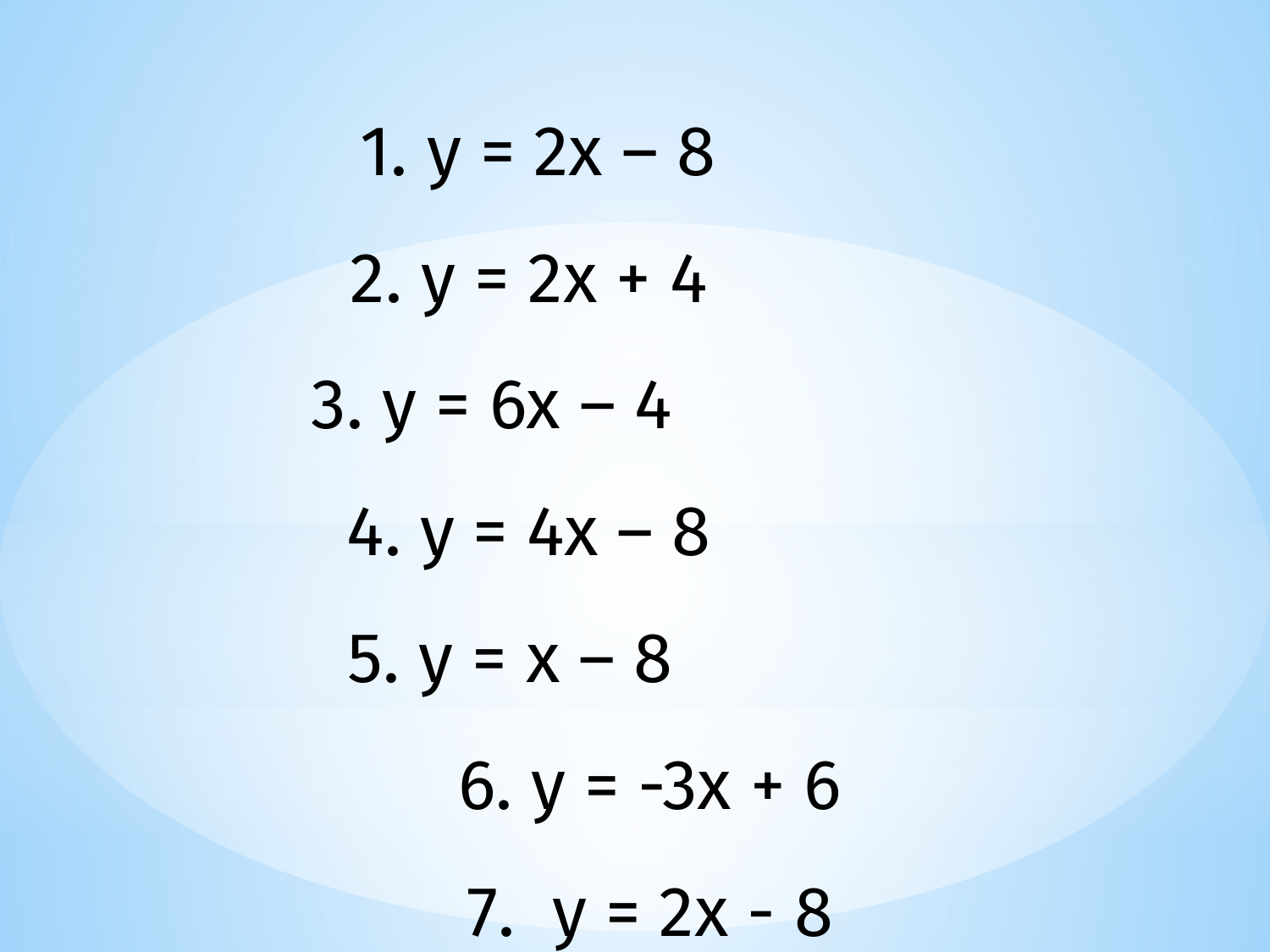

у = 2х – 8
 у = 2х + 4
 у = 6х – 4
 у = 4х – 8
 у = х – 8
 у = -3х + 6
7.  у = 2х - 8